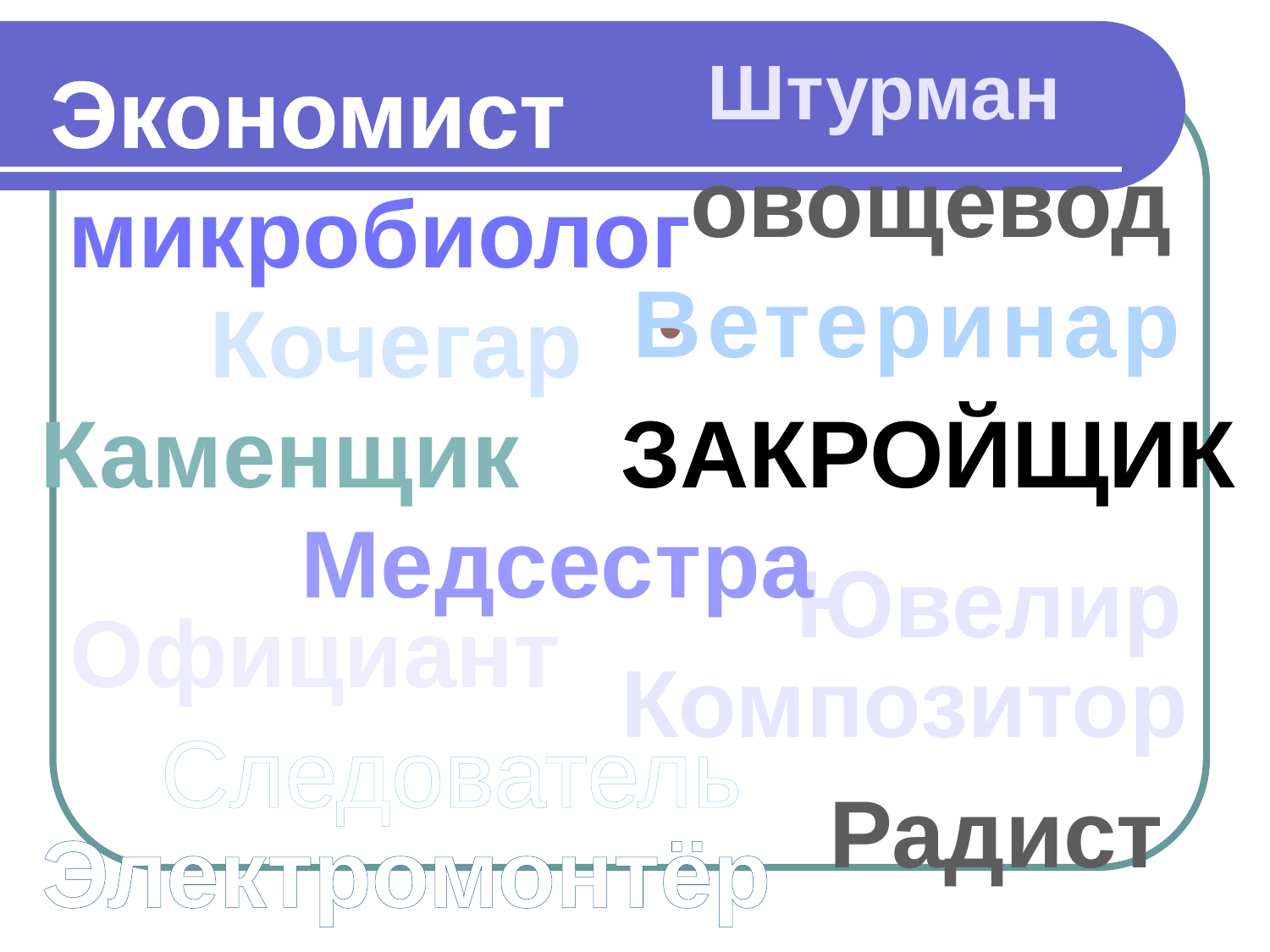

Экономист
# Штурман
овощевод
микробиолог
Ветеринар
Кочегар

Каменщик
Закройщик
Медсестра
 Ювелир
Официант
Композитор
Следователь
Радист
Электромонтёр